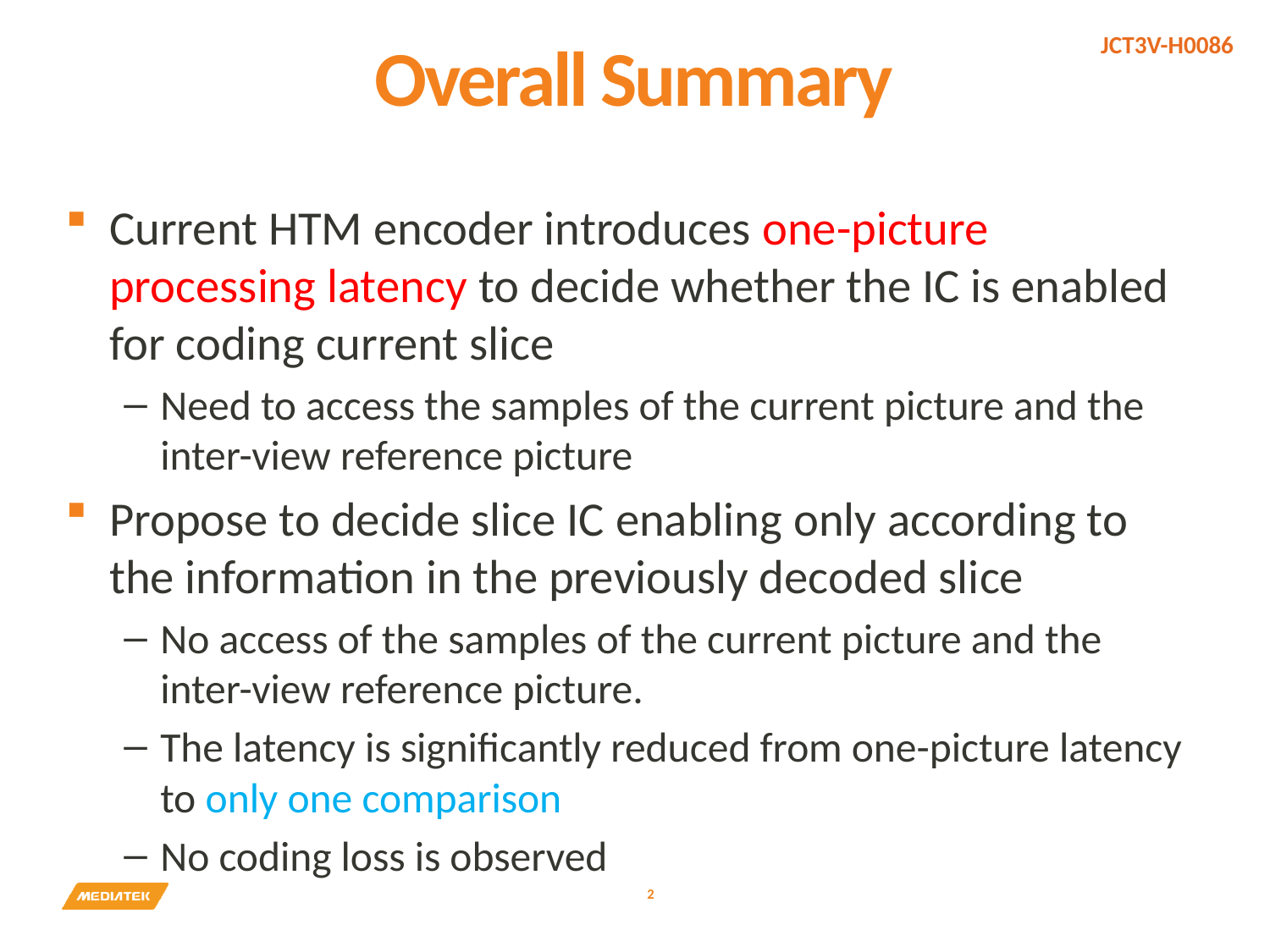

# Overall Summary
Current HTM encoder introduces one-picture processing latency to decide whether the IC is enabled for coding current slice
Need to access the samples of the current picture and the inter-view reference picture
Propose to decide slice IC enabling only according to the information in the previously decoded slice
No access of the samples of the current picture and the inter-view reference picture.
The latency is significantly reduced from one-picture latency to only one comparison
No coding loss is observed

2